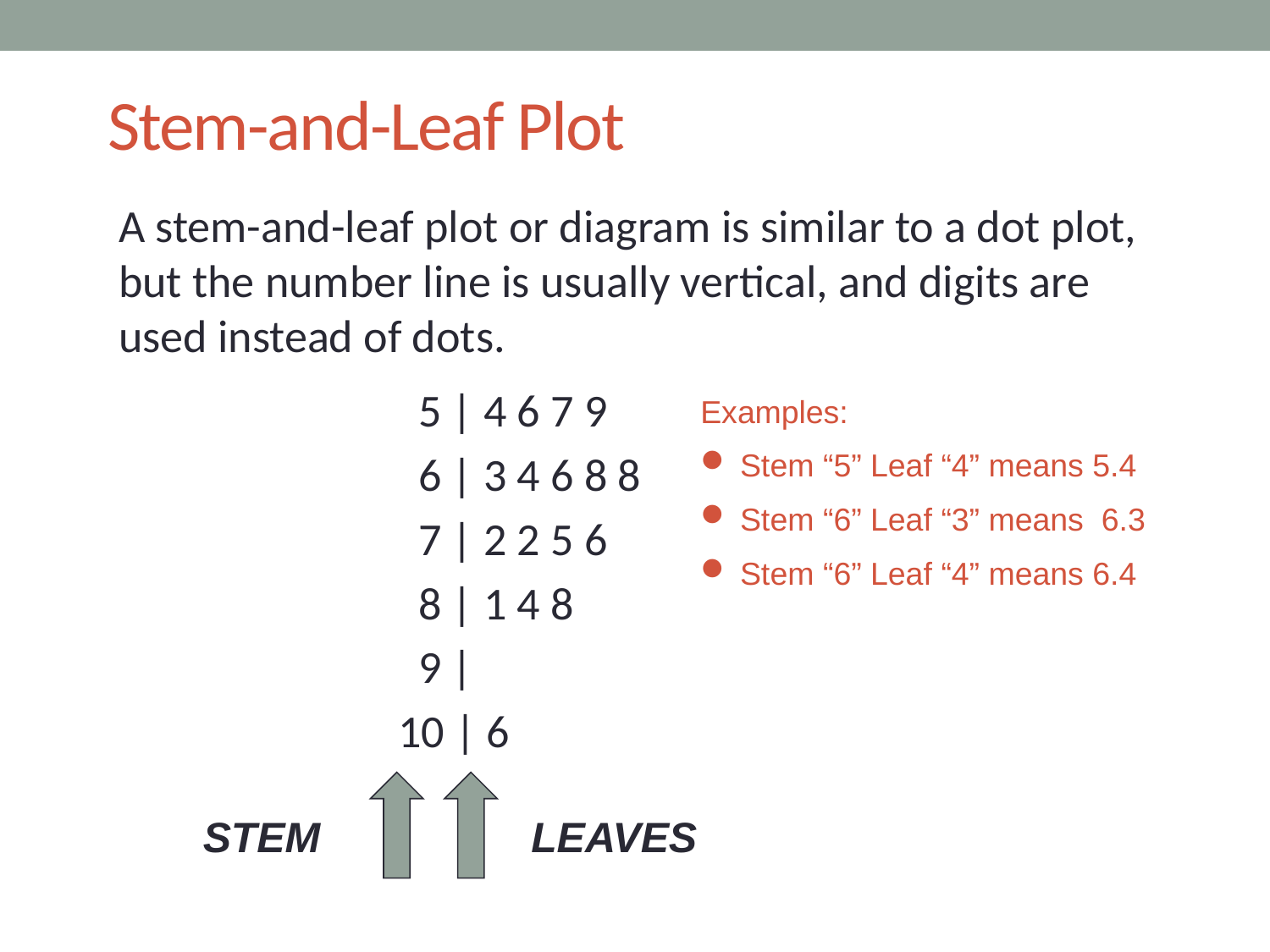

# Stem-and-Leaf Plot
A stem-and-leaf plot or diagram is similar to a dot plot, but the number line is usually vertical, and digits are used instead of dots.
			  5 | 4 6 7 9
  			  6 | 3 4 6 8 8
  			  7 | 2 2 5 6
  			  8 | 1 4 8
 			  9 |
			10 | 6
Examples:
Stem “5” Leaf “4” means 5.4
Stem “6” Leaf “3” means  6.3
Stem “6” Leaf “4” means 6.4

STEM
LEAVES